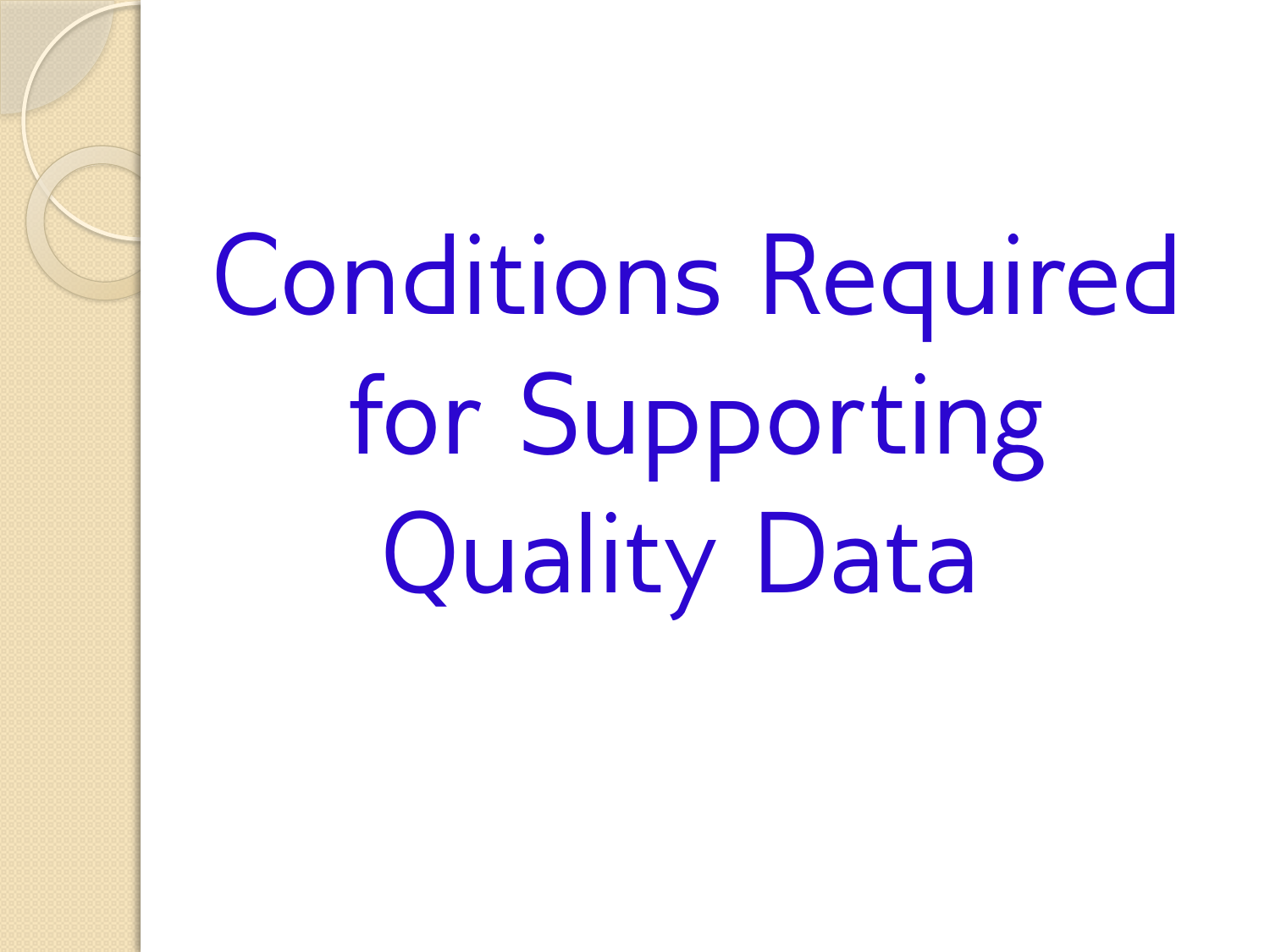

# Conditions Required for Supporting Quality Data